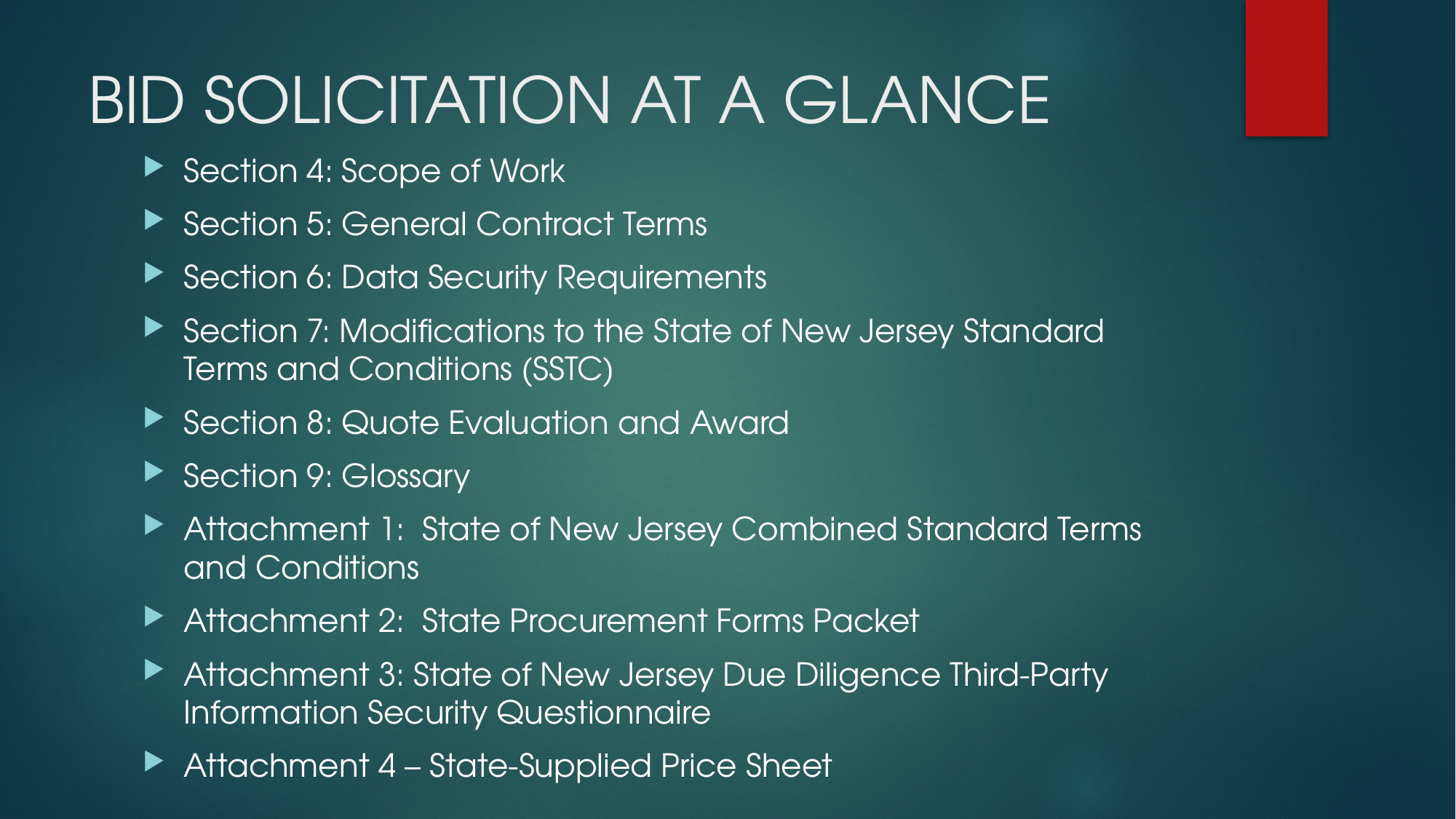

# BID SOLICITATION AT A GLANCE

Section 4: Scope of Work
Section 5: General Contract Terms
Section 6: Data Security Requirements
Section 7: Modifications to the State of New Jersey Standard Terms and Conditions (SSTC)
Section 8: Quote Evaluation and Award
Section 9: Glossary
Attachment 1:  State of New Jersey Combined Standard Terms and Conditions
Attachment 2:  State Procurement Forms Packet
Attachment 3: State of New Jersey Due Diligence Third-Party Information Security Questionnaire
Attachment 4 – State-Supplied Price Sheet